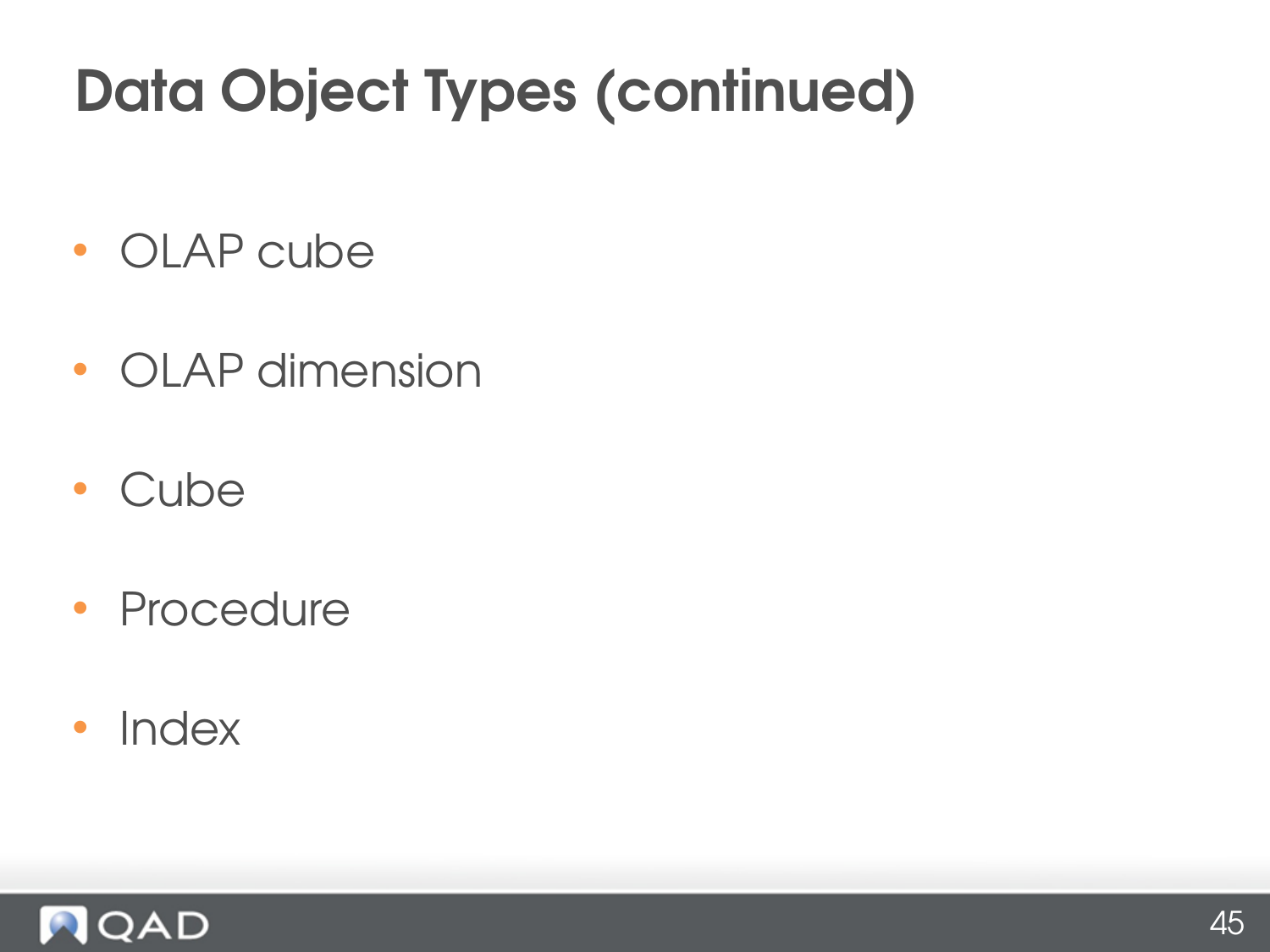

# Data Object Types (continued)
OLAP cube
OLAP dimension
Cube
Procedure
Index
45